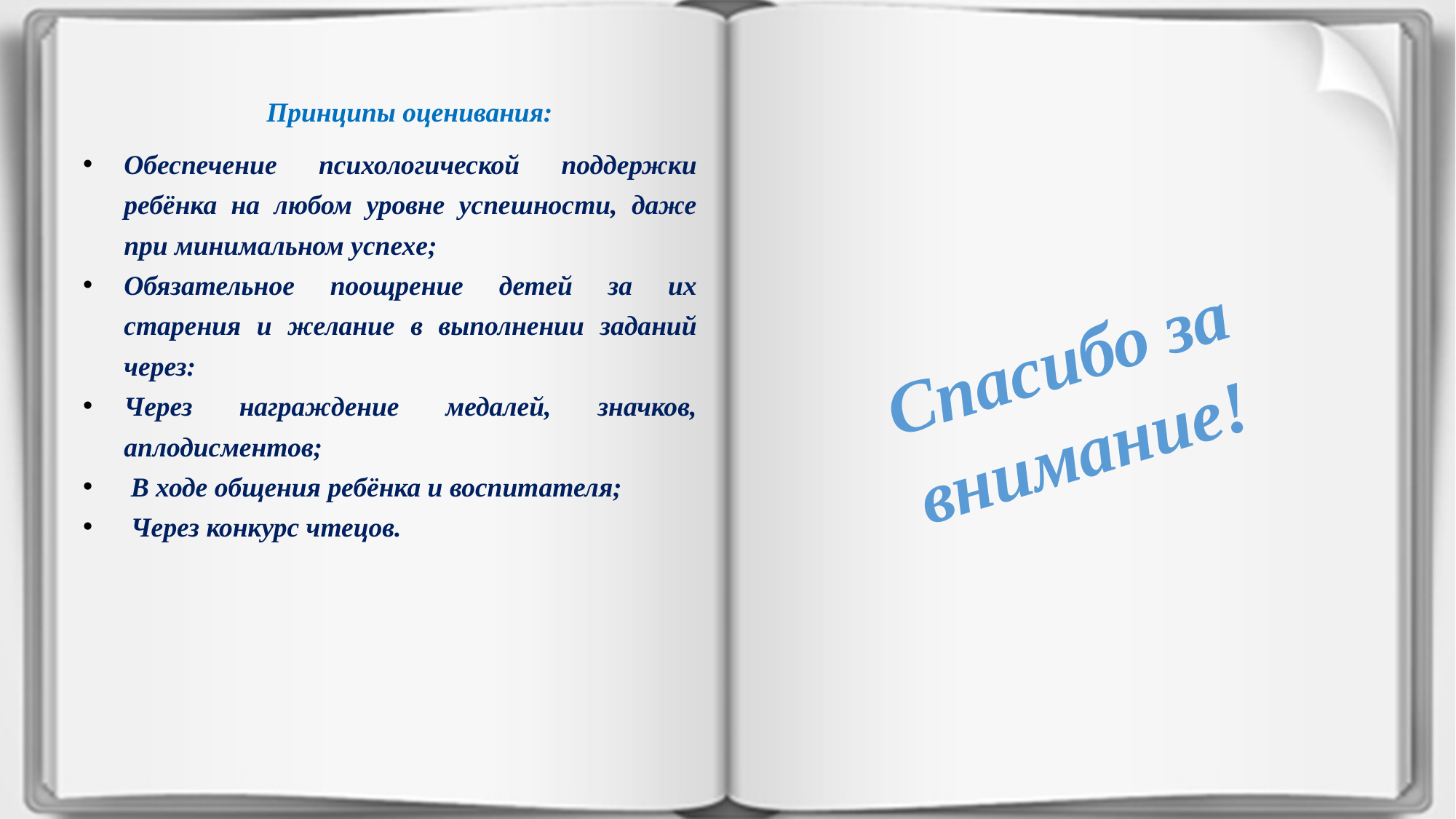

Принципы оценивания:
Обеспечение психологической поддержки ребёнка на любом уровне успешности, даже при минимальном успехе;
Обязательное поощрение детей за их старения и желание в выполнении заданий через:
Через награждение медалей, значков, аплодисментов;
 В ходе общения ребёнка и воспитателя;
 Через конкурс чтецов.
Спасибо за внимание!